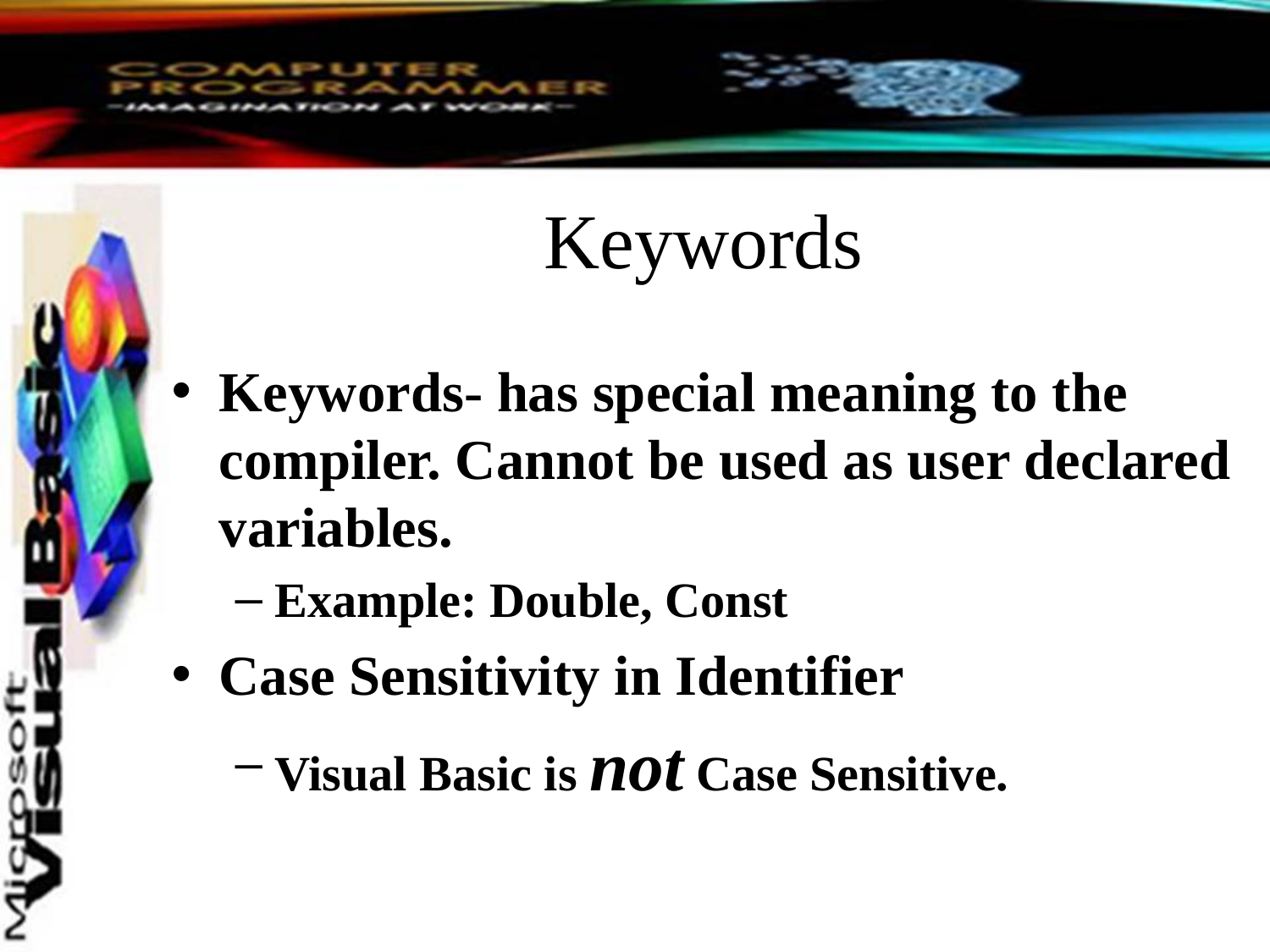

# Keywords
Keywords- has special meaning to the compiler. Cannot be used as user declared variables.
Example: Double, Const
Case Sensitivity in Identifier
Visual Basic is not Case Sensitive.